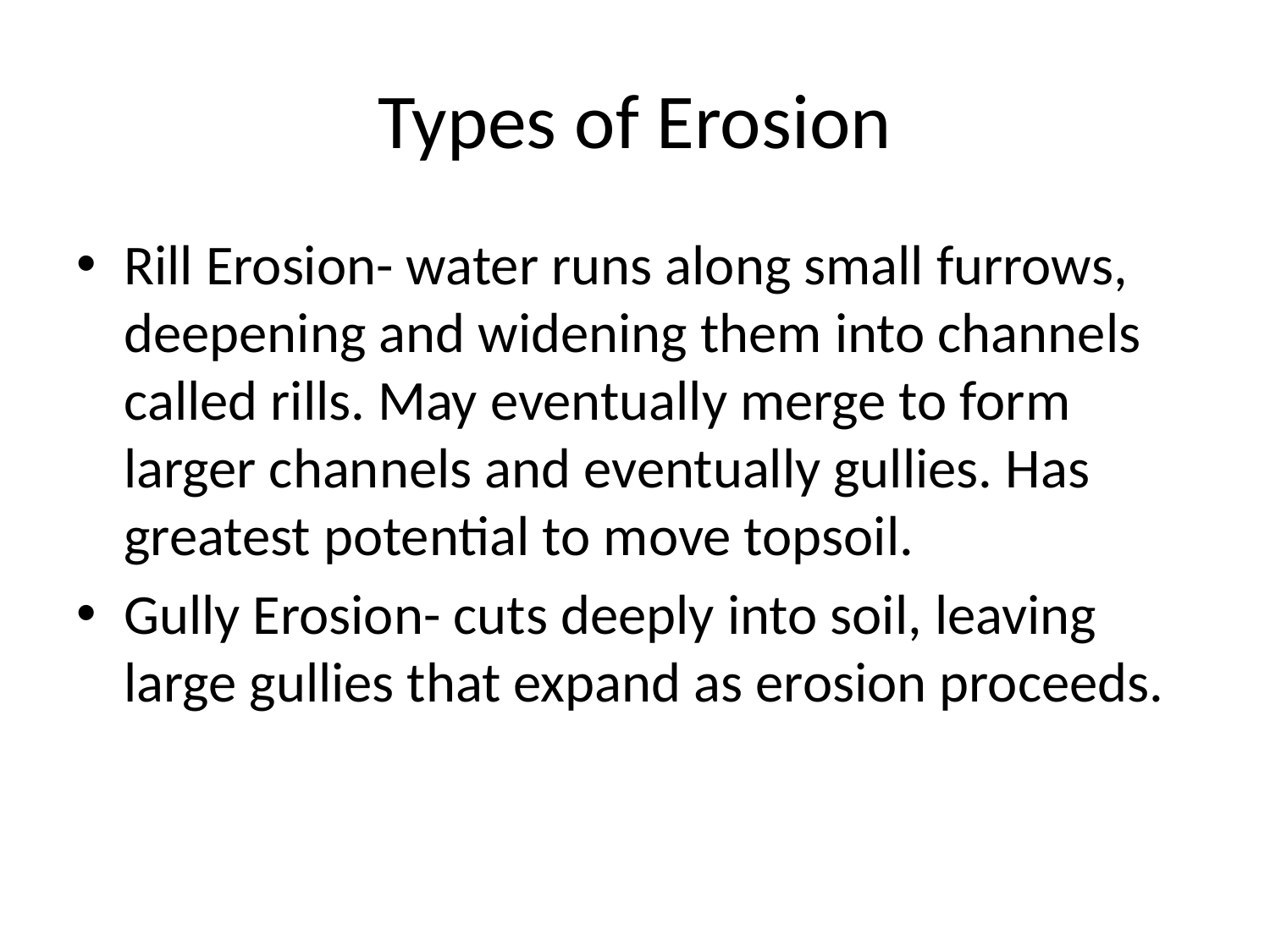

# Types of Erosion
Rill Erosion- water runs along small furrows, deepening and widening them into channels called rills. May eventually merge to form larger channels and eventually gullies. Has greatest potential to move topsoil.
Gully Erosion- cuts deeply into soil, leaving large gullies that expand as erosion proceeds.